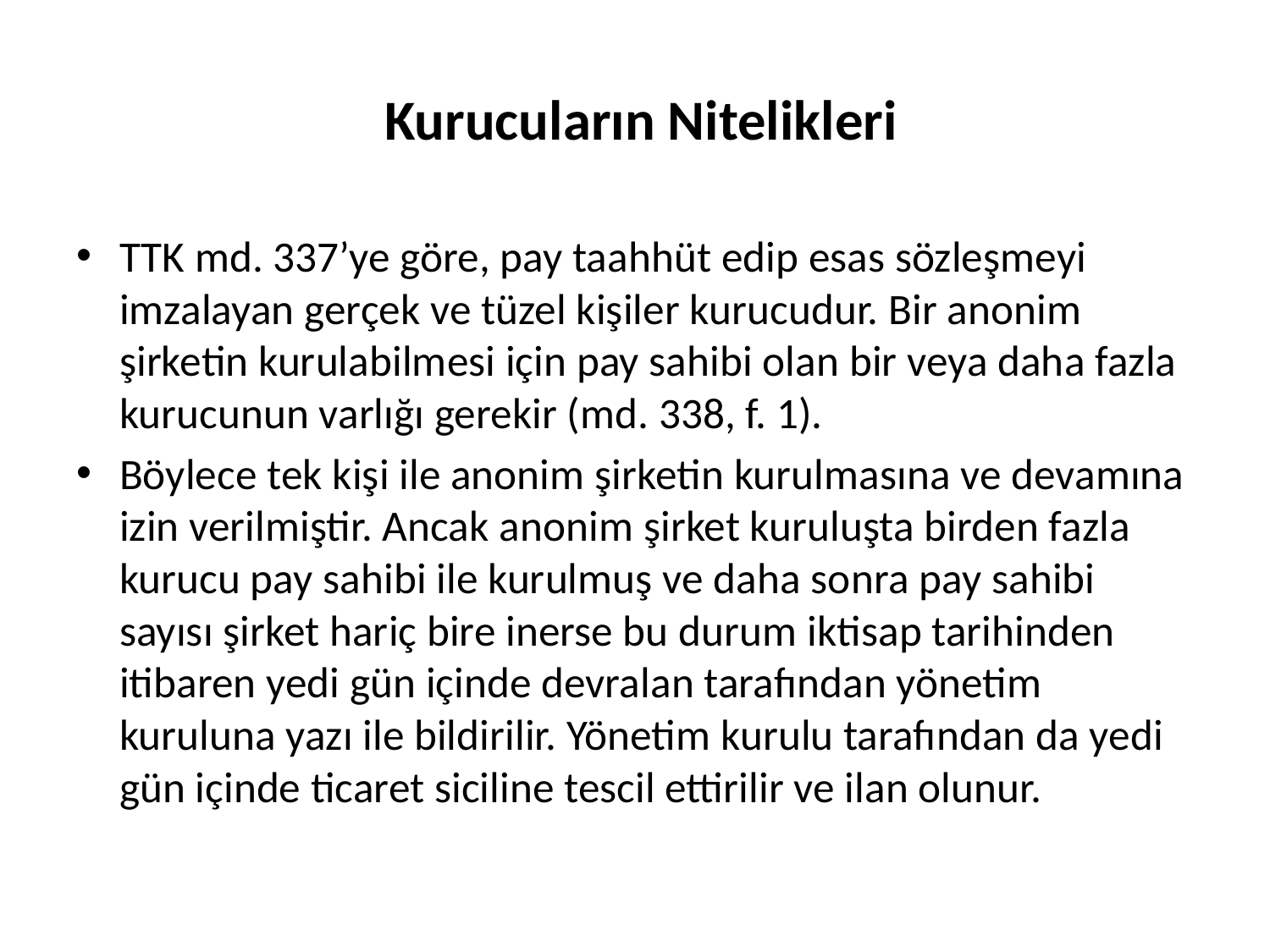

# Kurucuların Nitelikleri
TTK md. 337’ye göre, pay taahhüt edip esas sözleşmeyi imzalayan gerçek ve tüzel kişiler kurucudur. Bir anonim şirketin kurulabilmesi için pay sahibi olan bir veya daha fazla kurucunun varlığı gerekir (md. 338, f. 1).
Böylece tek kişi ile anonim şirketin kurulmasına ve devamına izin verilmiştir. Ancak anonim şirket kuruluşta birden fazla kurucu pay sahibi ile kurulmuş ve daha sonra pay sahibi sayısı şirket hariç bire inerse bu durum iktisap tarihinden itibaren yedi gün içinde devralan tarafından yönetim kuruluna yazı ile bildirilir. Yönetim kurulu tarafından da yedi gün içinde ticaret siciline tescil ettirilir ve ilan olunur.